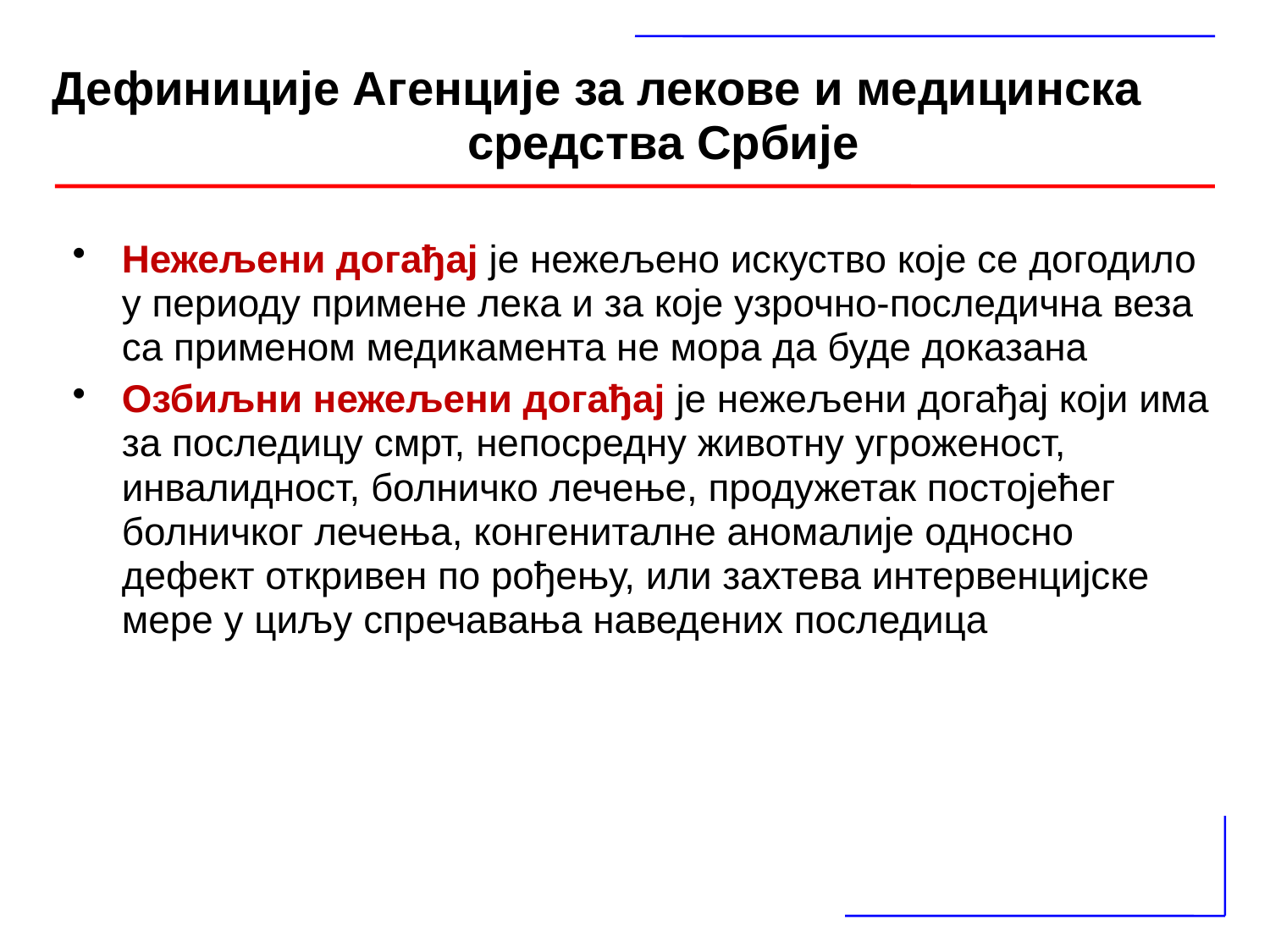

Дефиниције Агенције за лекове и медицинска           средства Србије

Нежељени догађај је нежељено искуство које се догодило у периоду примене лека и за које узрочно-последична веза са применом медикамента не мора да буде доказана
Озбиљни нежељени догађај је нежељени догађај који има за последицу смрт, непосредну животну угроженост, инвалидност, болничко лечење, продужетак постојећег болничког лечења, конгениталне аномалије односно дефект откривен по рођењу, или захтева интервенцијске мере у циљу спречавања наведених последица